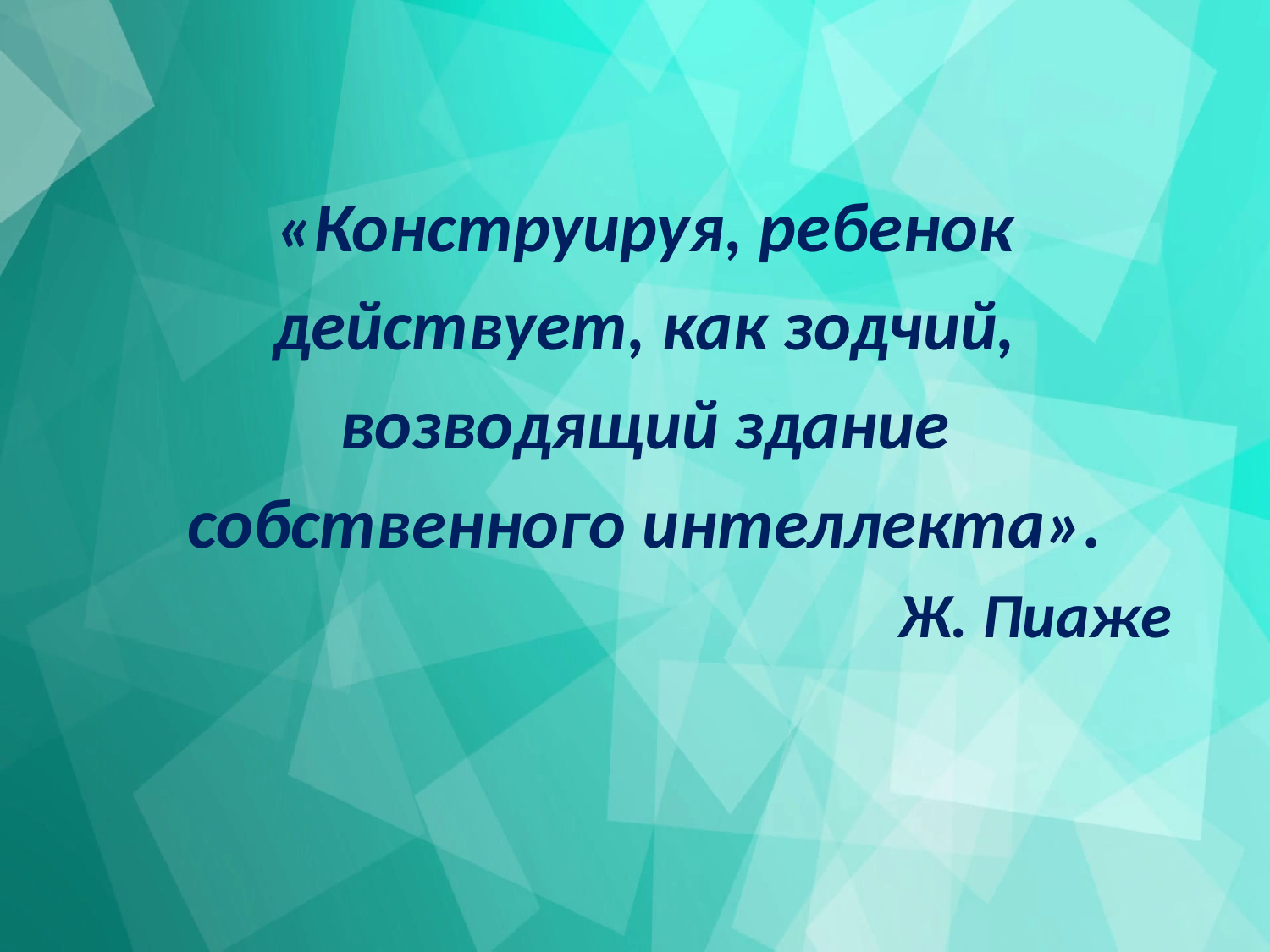

«Конструируя, ребенок
действует, как зодчий,
возводящий здание
собственного интеллекта».
Ж. Пиаже